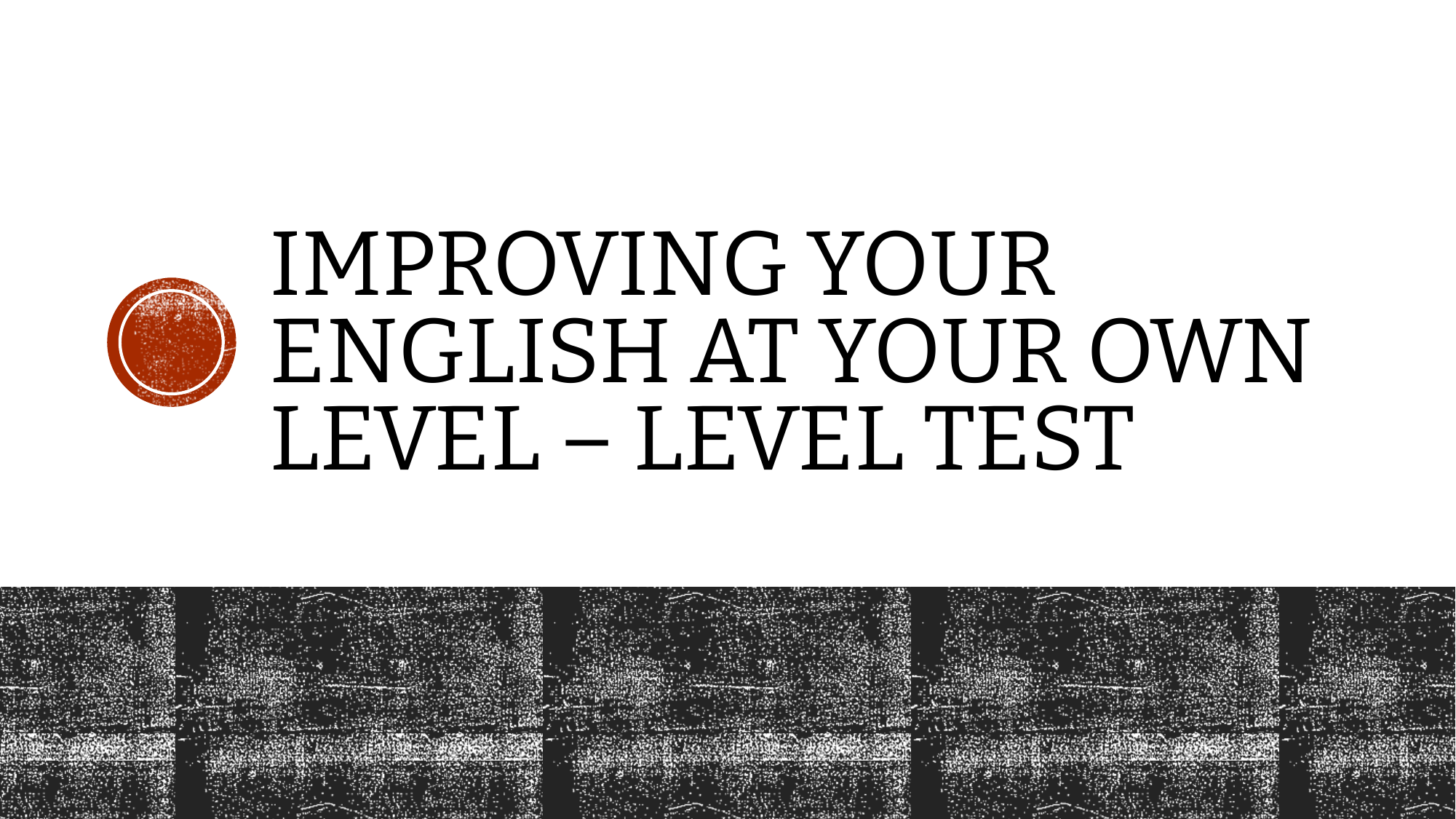

# Improving your english at your own level – level test